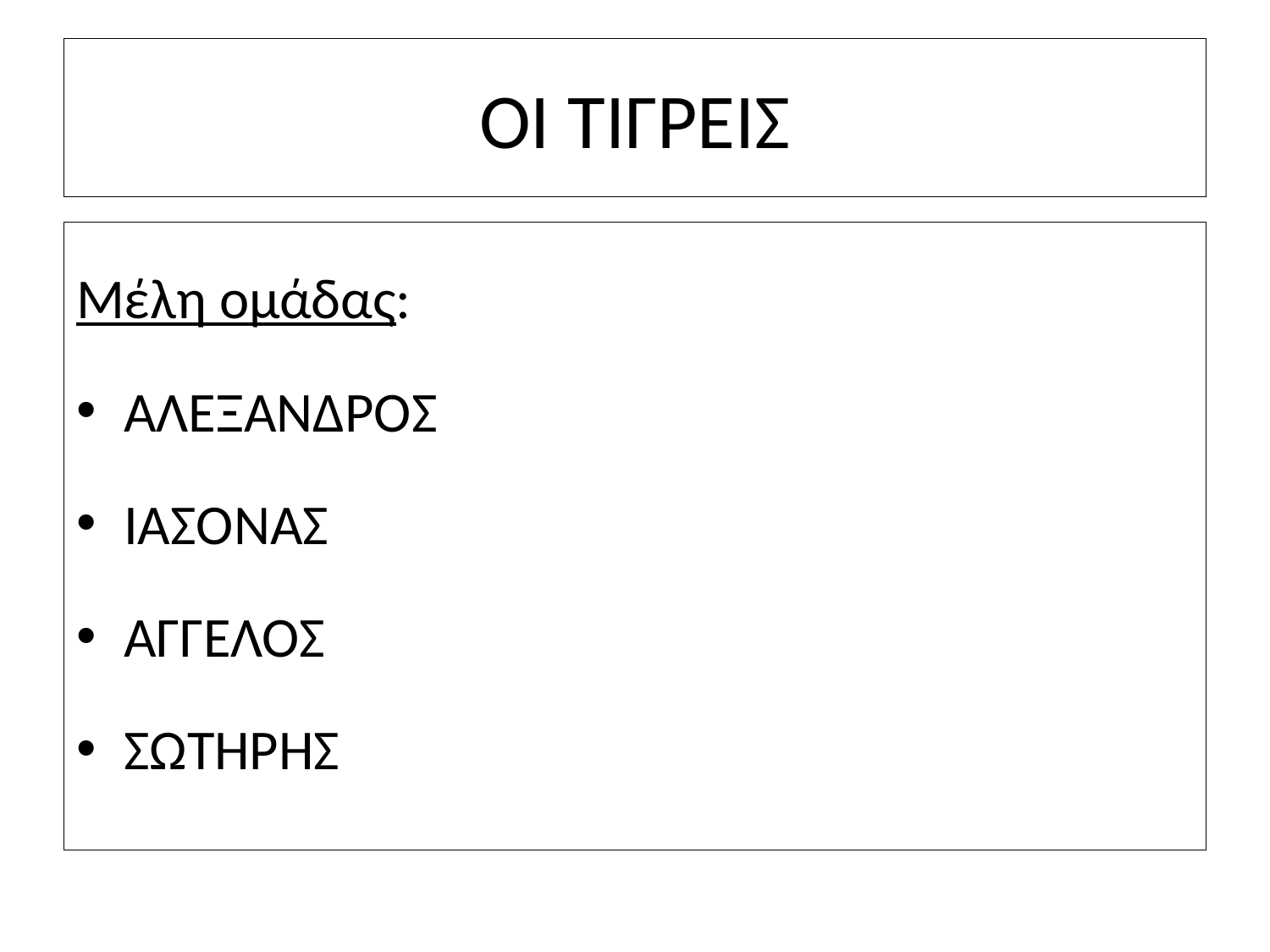

# ΟΙ ΤΙΓΡΕΙΣ
Μέλη ομάδας:
ΑΛΕΞΑΝΔΡΟΣ
ΙΑΣΟΝΑΣ
ΑΓΓΕΛΟΣ
ΣΩΤΗΡΗΣ